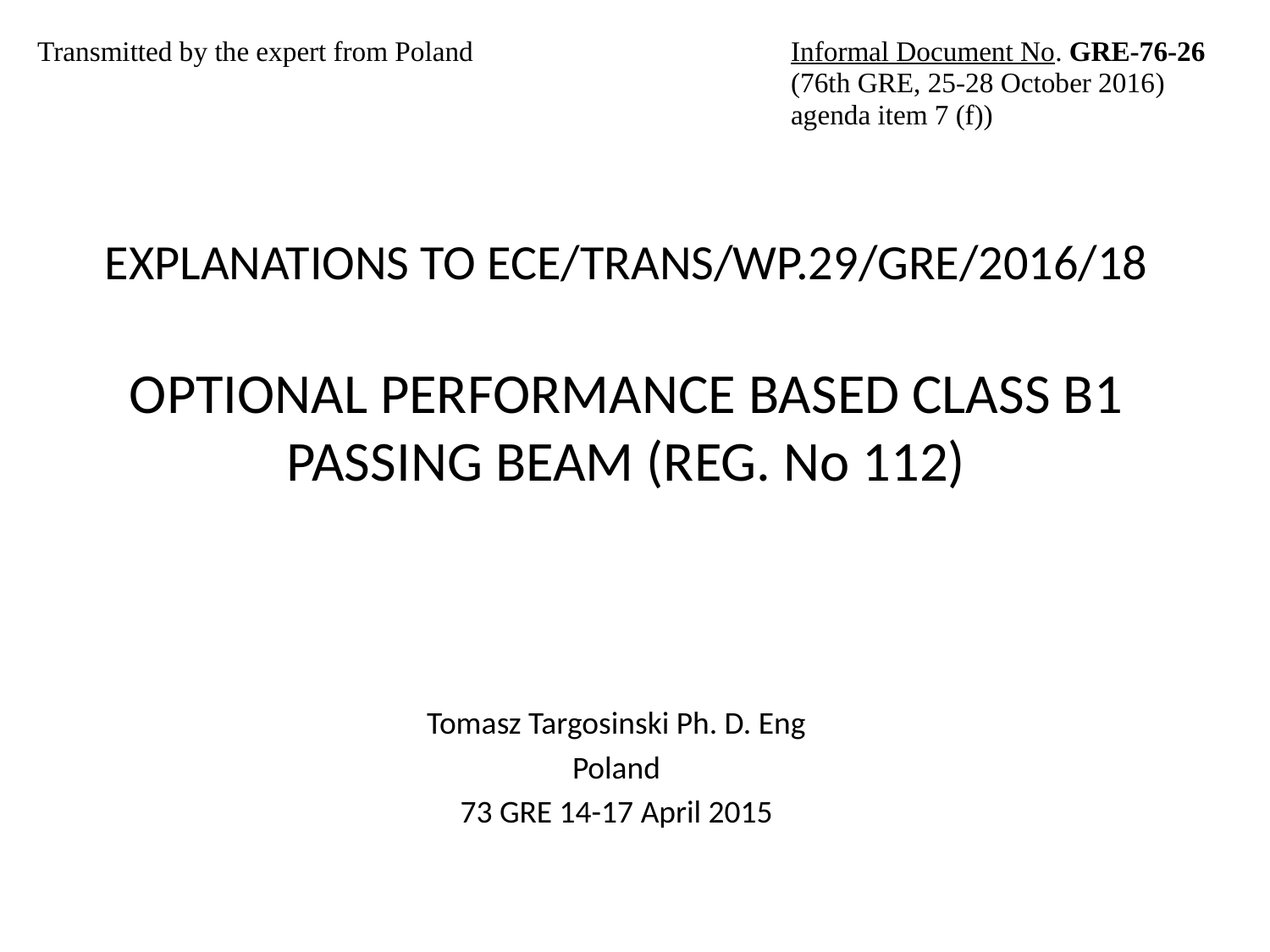

| Transmitted by the expert from Poland | Informal Document No. GRE-76-26 (76th GRE, 25-28 October 2016) agenda item 7 (f)) |
| --- | --- |
# EXPLANATIONS TO ECE/TRANS/WP.29/GRE/2016/18 OPTIONAL PERFORMANCE BASED CLASS B1 PASSING BEAM (REG. No 112)
Tomasz Targosinski Ph. D. Eng
Poland
73 GRE 14-17 April 2015